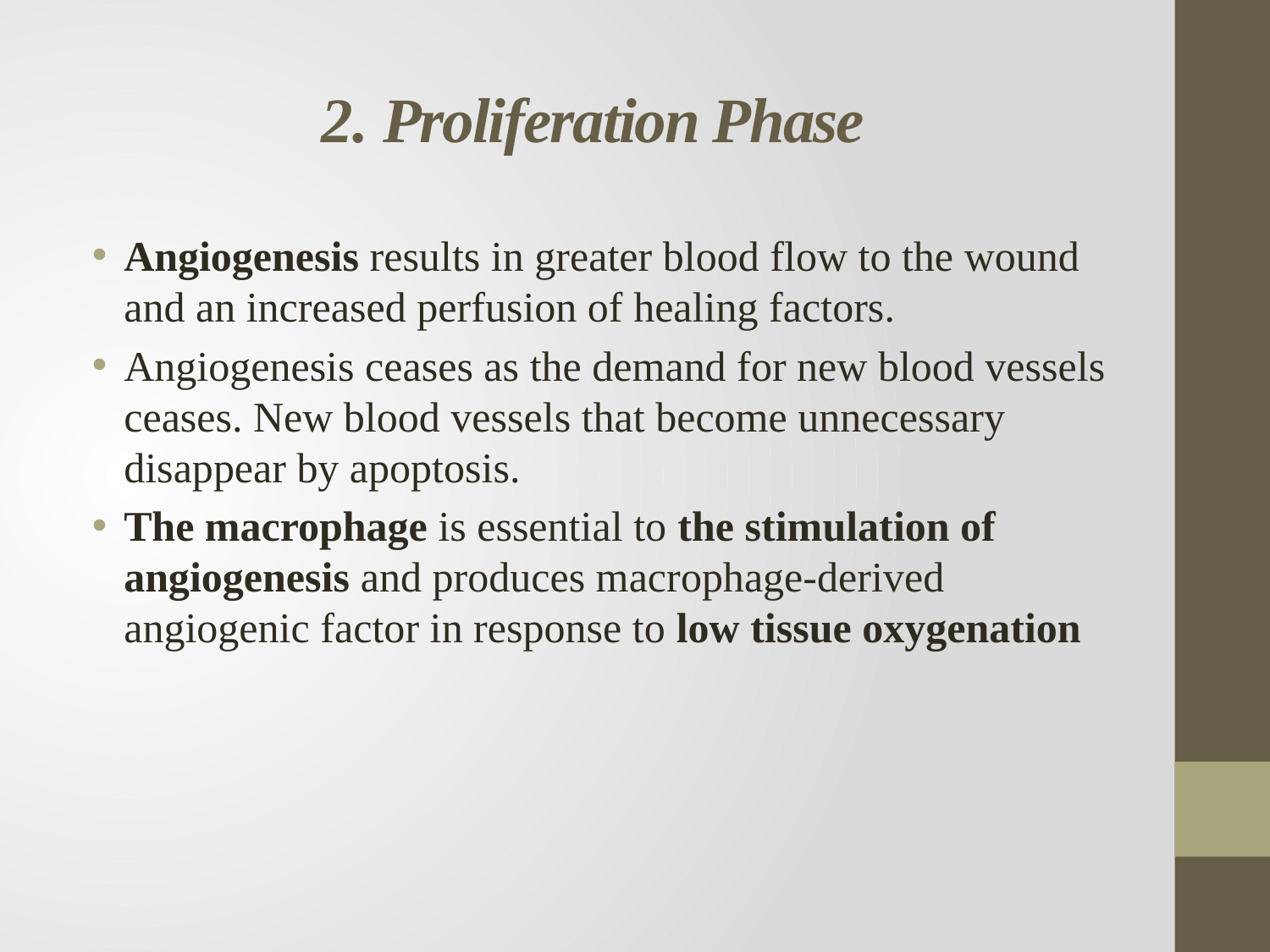

# 2. Proliferation Phase
Angiogenesis results in greater blood flow to the wound and an increased perfusion of healing factors.
Angiogenesis ceases as the demand for new blood vessels ceases. New blood vessels that become unnecessary disappear by apoptosis.
The macrophage is essential to the stimulation of angiogenesis and produces macrophage-derived angiogenic factor in response to low tissue oxygenation